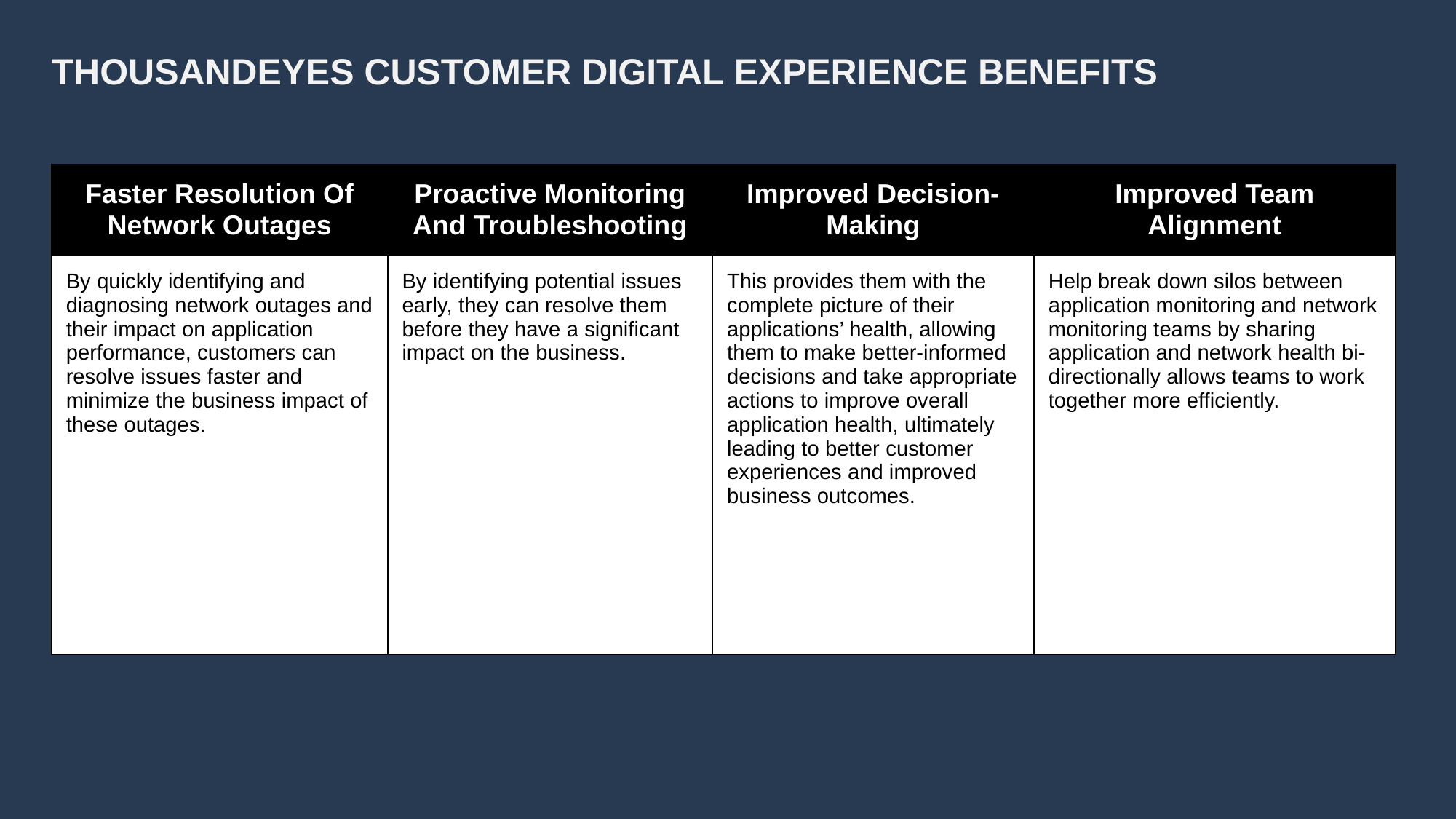

# ThousandEyes Customer Digital Experience Benefits
| Faster Resolution Of Network Outages | Proactive Monitoring And Troubleshooting | Improved Decision-Making | Improved Team Alignment |
| --- | --- | --- | --- |
| By quickly identifying and diagnosing network outages and their impact on application performance, customers can resolve issues faster and minimize the business impact of these outages. | By identifying potential issues early, they can resolve them before they have a significant impact on the business. | This provides them with the complete picture of their applications’ health, allowing them to make better-informed decisions and take appropriate actions to improve overall application health, ultimately leading to better customer experiences and improved business outcomes. | Help break down silos between application monitoring and network monitoring teams by sharing application and network health bi-directionally allows teams to work together more efficiently. |